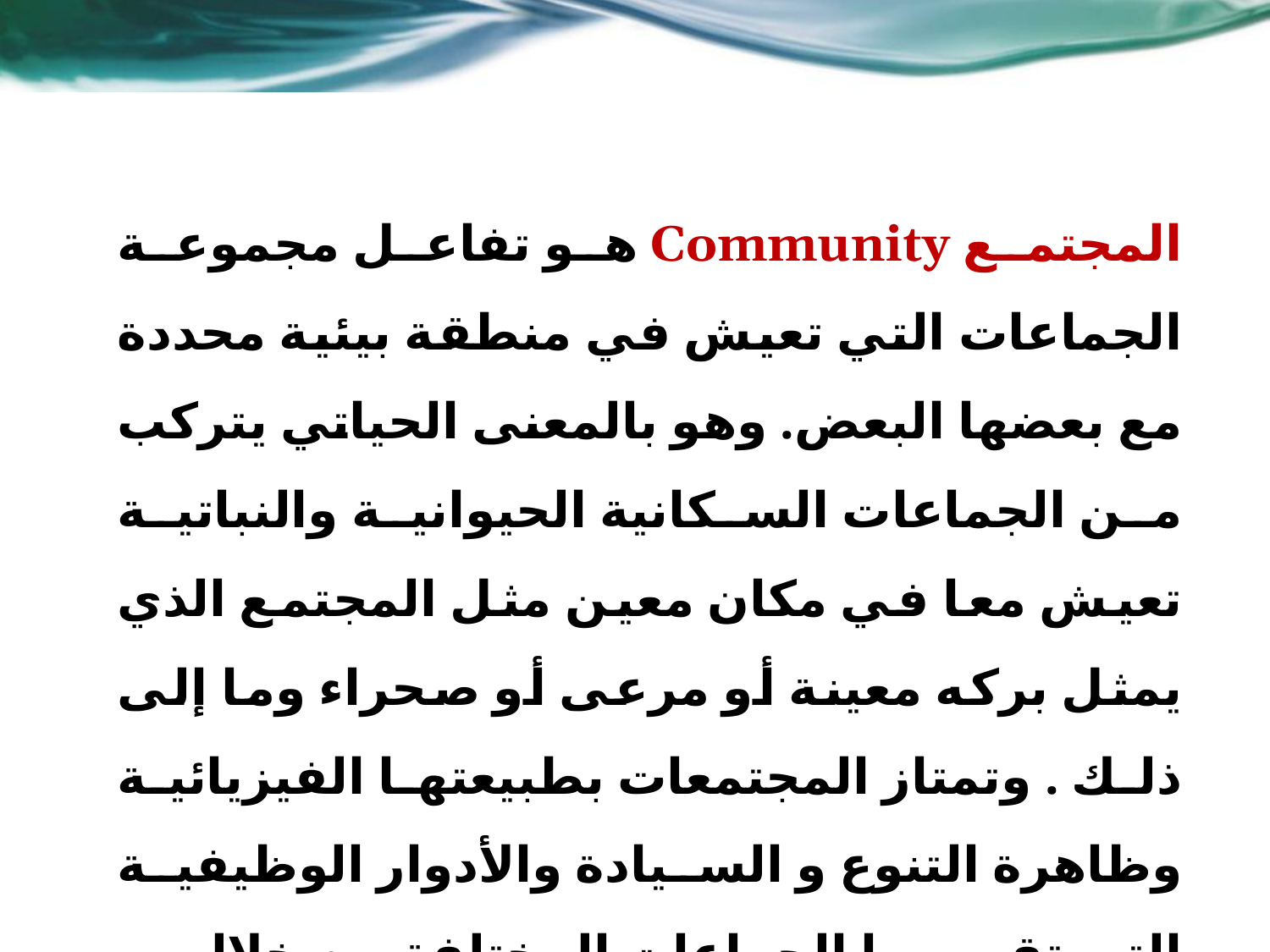

المجتمع Community هو تفاعل مجموعة الجماعات التي تعيش في منطقة بيئية محددة مع بعضها البعض. وهو بالمعنى الحياتي يتركب من الجماعات السكانية الحيوانية والنباتية تعيش معا في مكان معين مثل المجتمع الذي يمثل بركه معينة أو مرعى أو صحراء وما إلى ذلك . وتمتاز المجتمعات بطبيعتها الفيزيائية وظاهرة التنوع و السيادة والأدوار الوظيفية التي تقوم بها الجماعات المختلفة من خلاله .